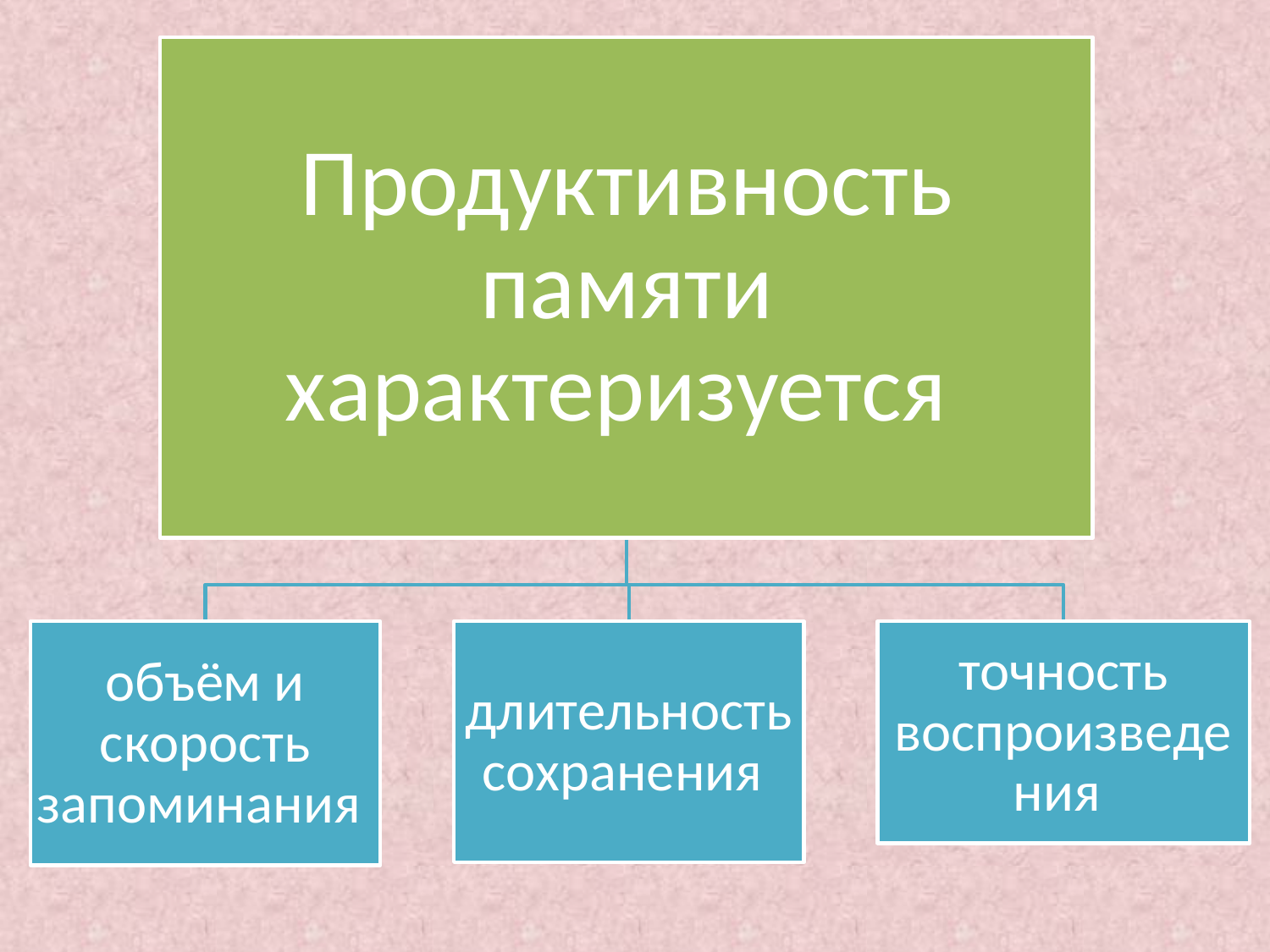

Продуктивность памяти характеризуется
объём и скорость запоминания
длительностьсохранения
точность воспроизведения